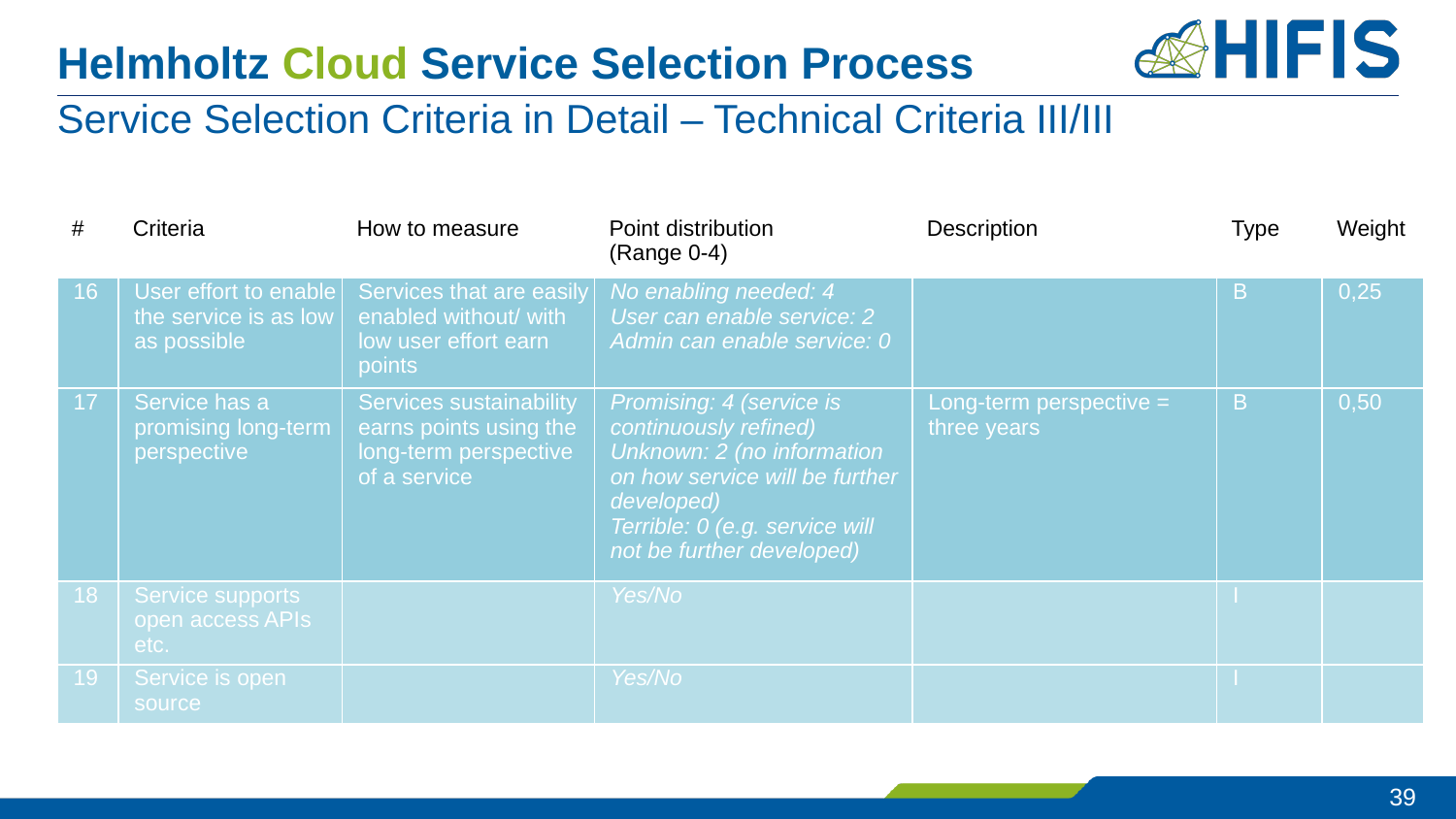

# Helmholtz Cloud Service Selection Process
Service Selection Criteria in Detail – Technical Criteria III/III
| # | Criteria | How to measure | Point distribution (Range 0-4) | Description | Type | Weight |
| --- | --- | --- | --- | --- | --- | --- |
| 16 | User effort to enable the service is as low as possible | Services that are easily enabled without/ with low user effort earn points | No enabling needed: 4 User can enable service: 2 Admin can enable service: 0 |  | B | 0,25 |
| 17 | Service has a promising long-term perspective | Services sustainability earns points using the long-term perspective of a service | Promising: 4 (service is continuously refined) Unknown: 2 (no information on how service will be further developed) Terrible: 0 (e.g. service will not be further developed) | Long-term perspective = three years | B | 0,50 |
| 18 | Service supports open access APIs etc. |  | Yes/No |  | I |  |
| 19 | Service is open source |  | Yes/No |  | I |  |